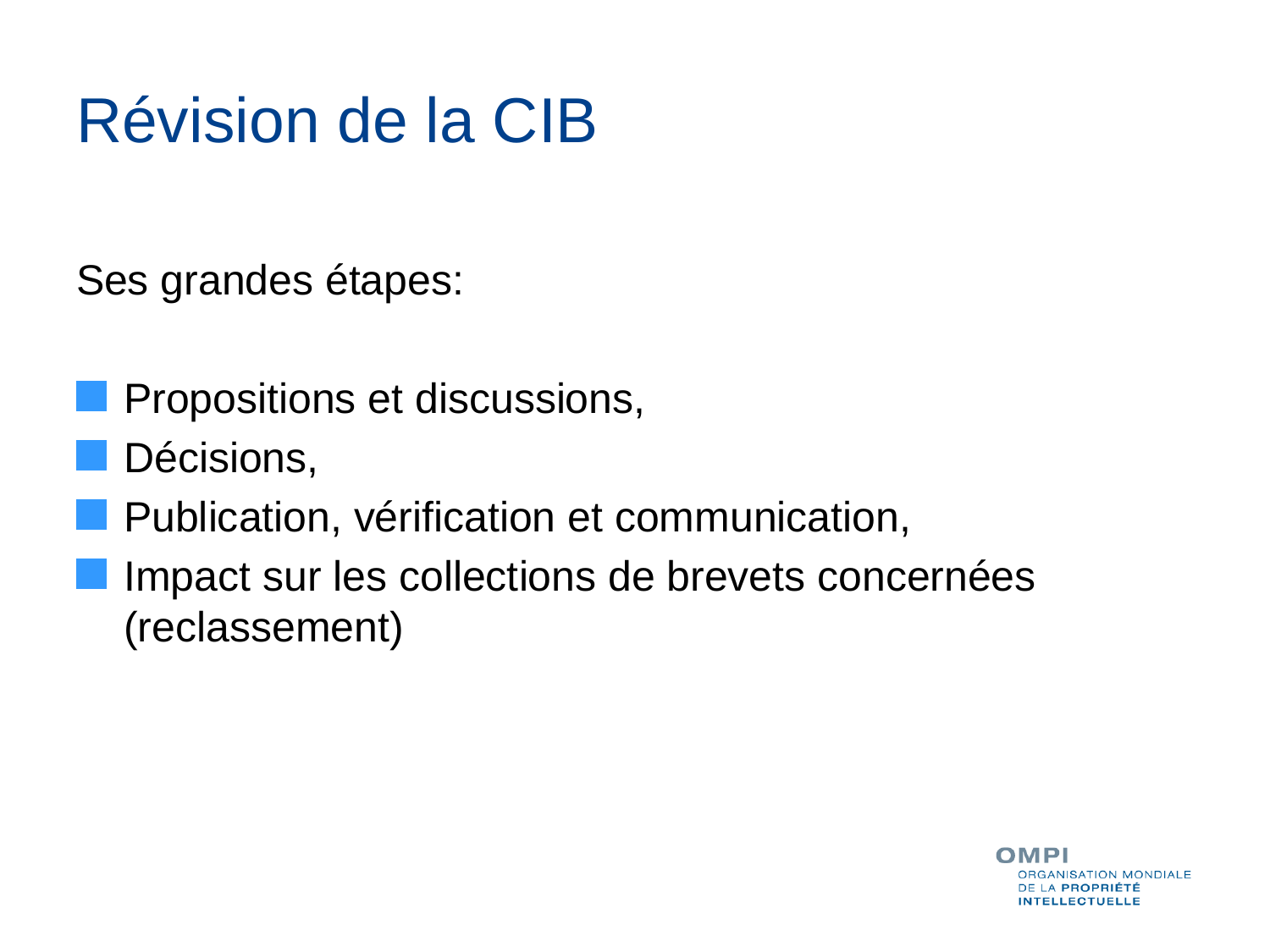

# Révision de la CIB
Ses grandes étapes:

Propositions et discussions,
Décisions,
Publication, vérification et communication,
Impact sur les collections de brevets concernées (reclassement)